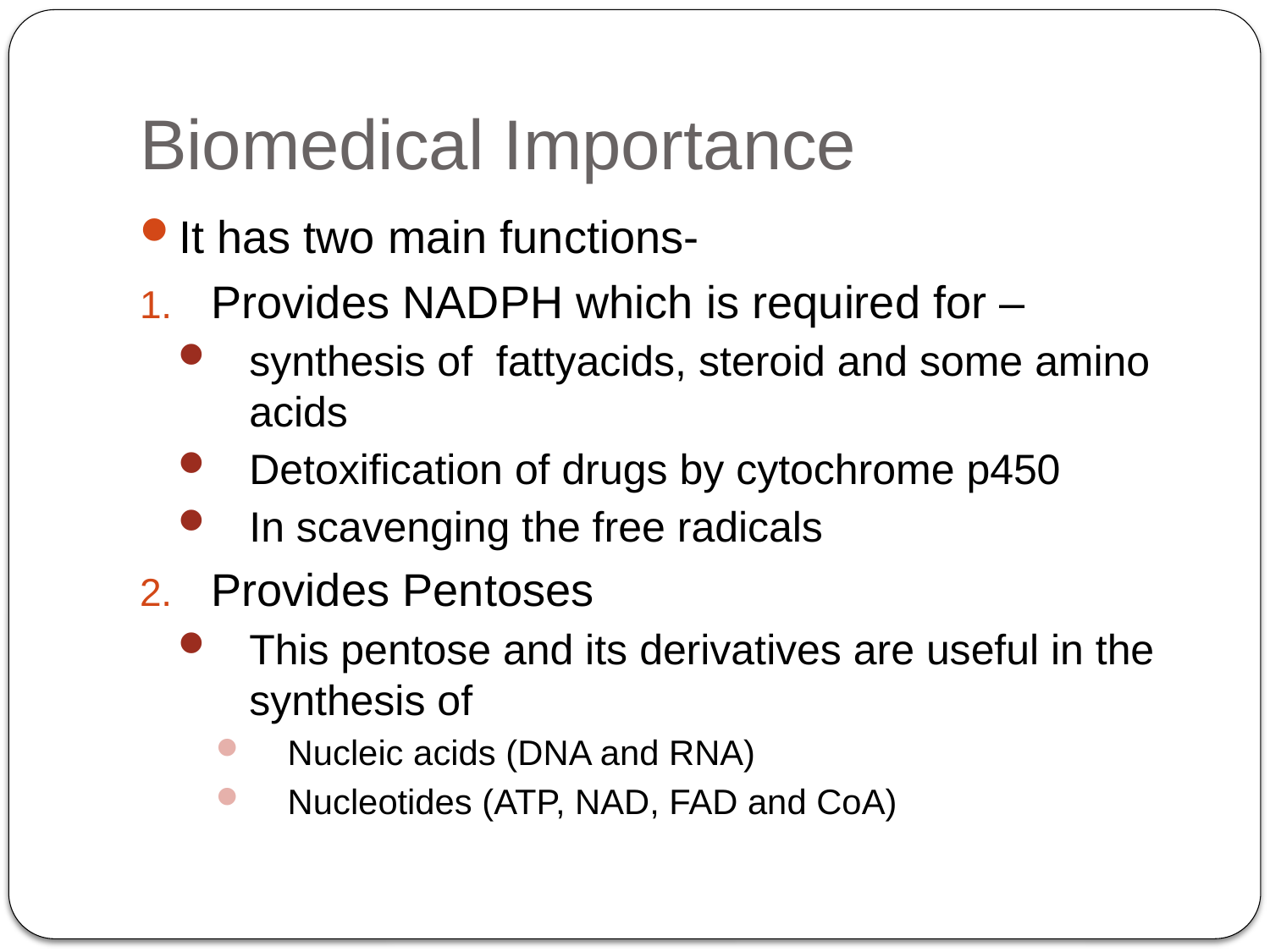

# Biomedical Importance
It has two main functions-
Provides NADPH which is required for –
synthesis of  fattyacids, steroid and some amino acids
Detoxification of drugs by cytochrome p450
In scavenging the free radicals
Provides Pentoses
This pentose and its derivatives are useful in the synthesis of
Nucleic acids (DNA and RNA)
Nucleotides (ATP, NAD, FAD and CoA)